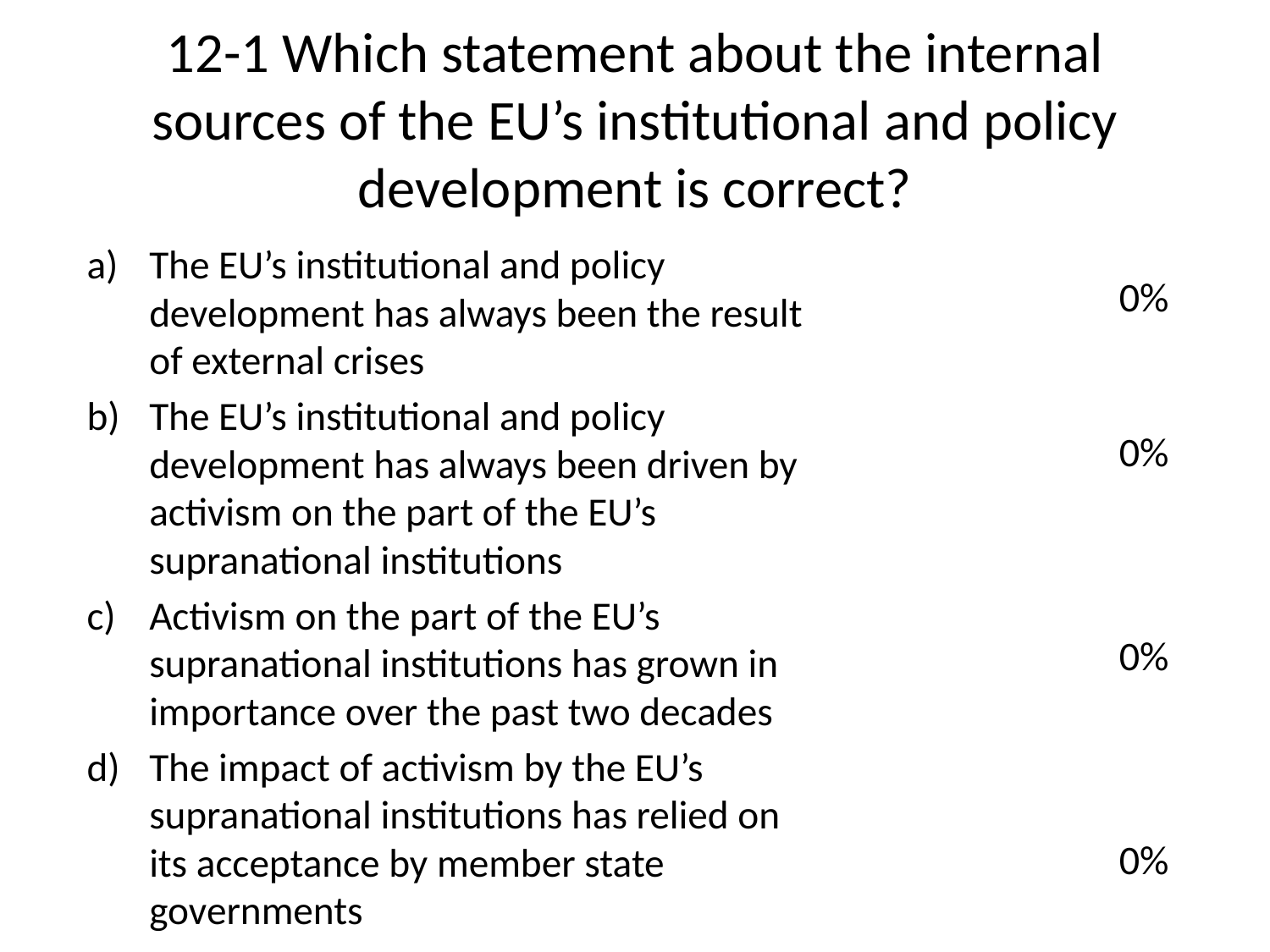

# 12-1 Which statement about the internal sources of the EU’s institutional and policy development is correct?
The EU’s institutional and policy development has always been the result of external crises
The EU’s institutional and policy development has always been driven by activism on the part of the EU’s supranational institutions
Activism on the part of the EU’s supranational institutions has grown in importance over the past two decades
The impact of activism by the EU’s supranational institutions has relied on its acceptance by member state governments
0%
0%
0%
0%